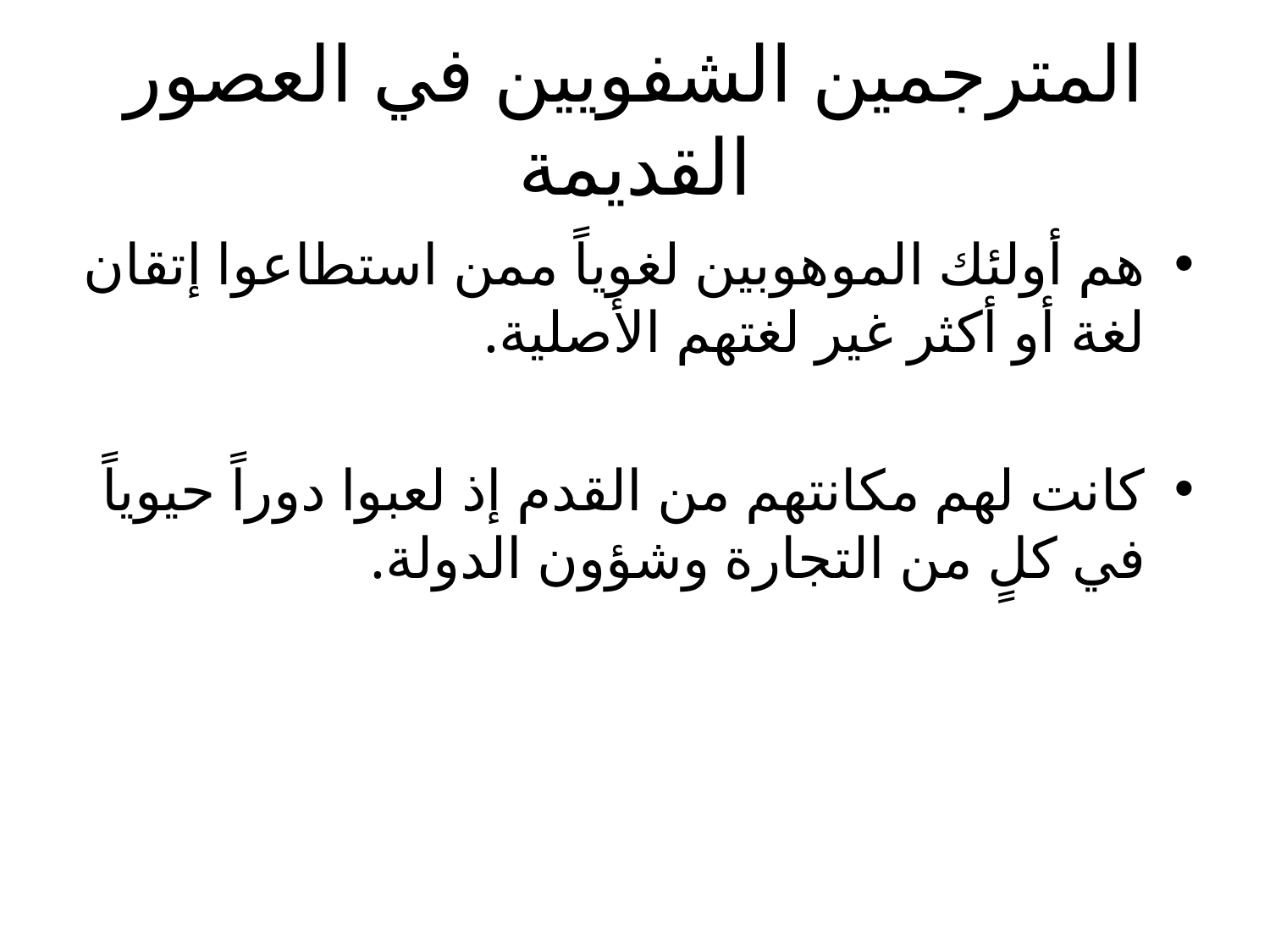

# المترجمين الشفويين في العصور القديمة
هم أولئك الموهوبين لغوياً ممن استطاعوا إتقان لغة أو أكثر غير لغتهم الأصلية.

كانت لهم مكانتهم من القدم إذ لعبوا دوراً حيوياً في كلٍ من التجارة وشؤون الدولة.